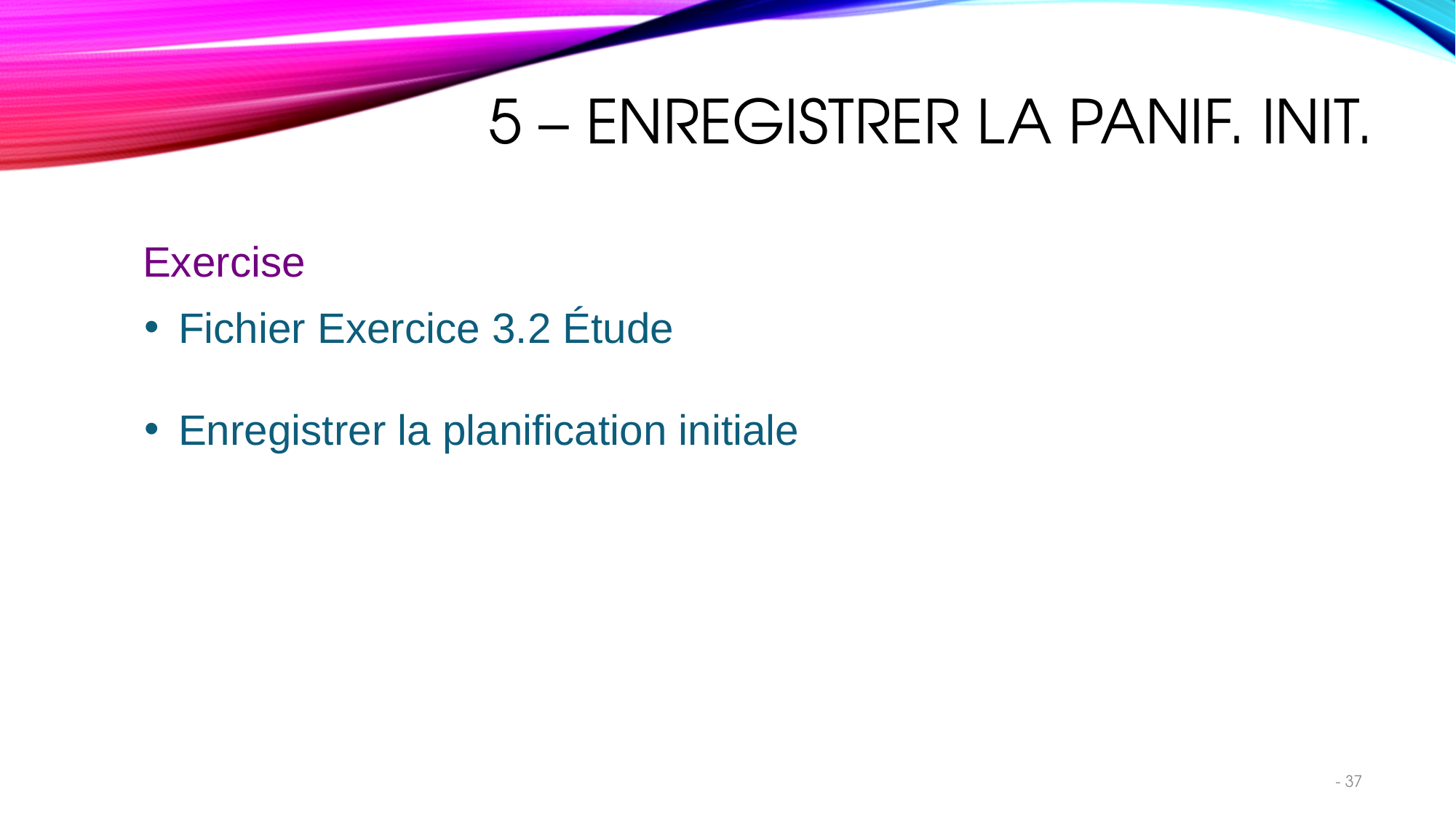

# 5 – Enregistrer la panif. init.
Exercise
Fichier Exercice 3.2 Étude

Enregistrer la planification initiale
37